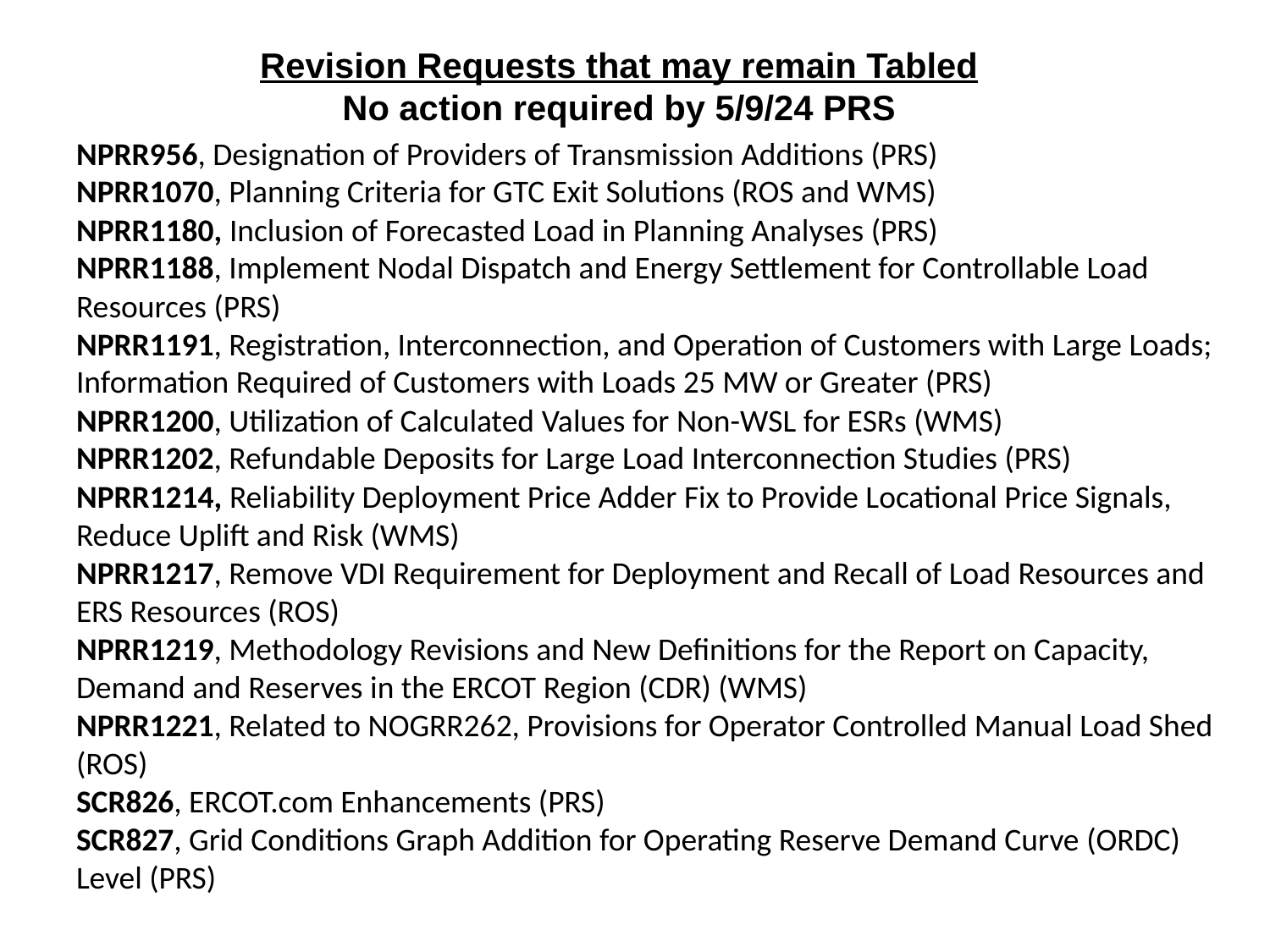

# Revision Requests that may remain Tabled No action required by 5/9/24 PRS
NPRR956, Designation of Providers of Transmission Additions (PRS)
NPRR1070, Planning Criteria for GTC Exit Solutions (ROS and WMS)
NPRR1180, Inclusion of Forecasted Load in Planning Analyses (PRS)
NPRR1188, Implement Nodal Dispatch and Energy Settlement for Controllable Load Resources (PRS)
NPRR1191, Registration, Interconnection, and Operation of Customers with Large Loads; Information Required of Customers with Loads 25 MW or Greater (PRS)
NPRR1200, Utilization of Calculated Values for Non-WSL for ESRs (WMS)
NPRR1202, Refundable Deposits for Large Load Interconnection Studies (PRS)
NPRR1214, Reliability Deployment Price Adder Fix to Provide Locational Price Signals, Reduce Uplift and Risk (WMS)
NPRR1217, Remove VDI Requirement for Deployment and Recall of Load Resources and ERS Resources (ROS)
NPRR1219, Methodology Revisions and New Definitions for the Report on Capacity, Demand and Reserves in the ERCOT Region (CDR) (WMS)
NPRR1221, Related to NOGRR262, Provisions for Operator Controlled Manual Load Shed (ROS)
SCR826, ERCOT.com Enhancements (PRS)
SCR827, Grid Conditions Graph Addition for Operating Reserve Demand Curve (ORDC) Level (PRS)